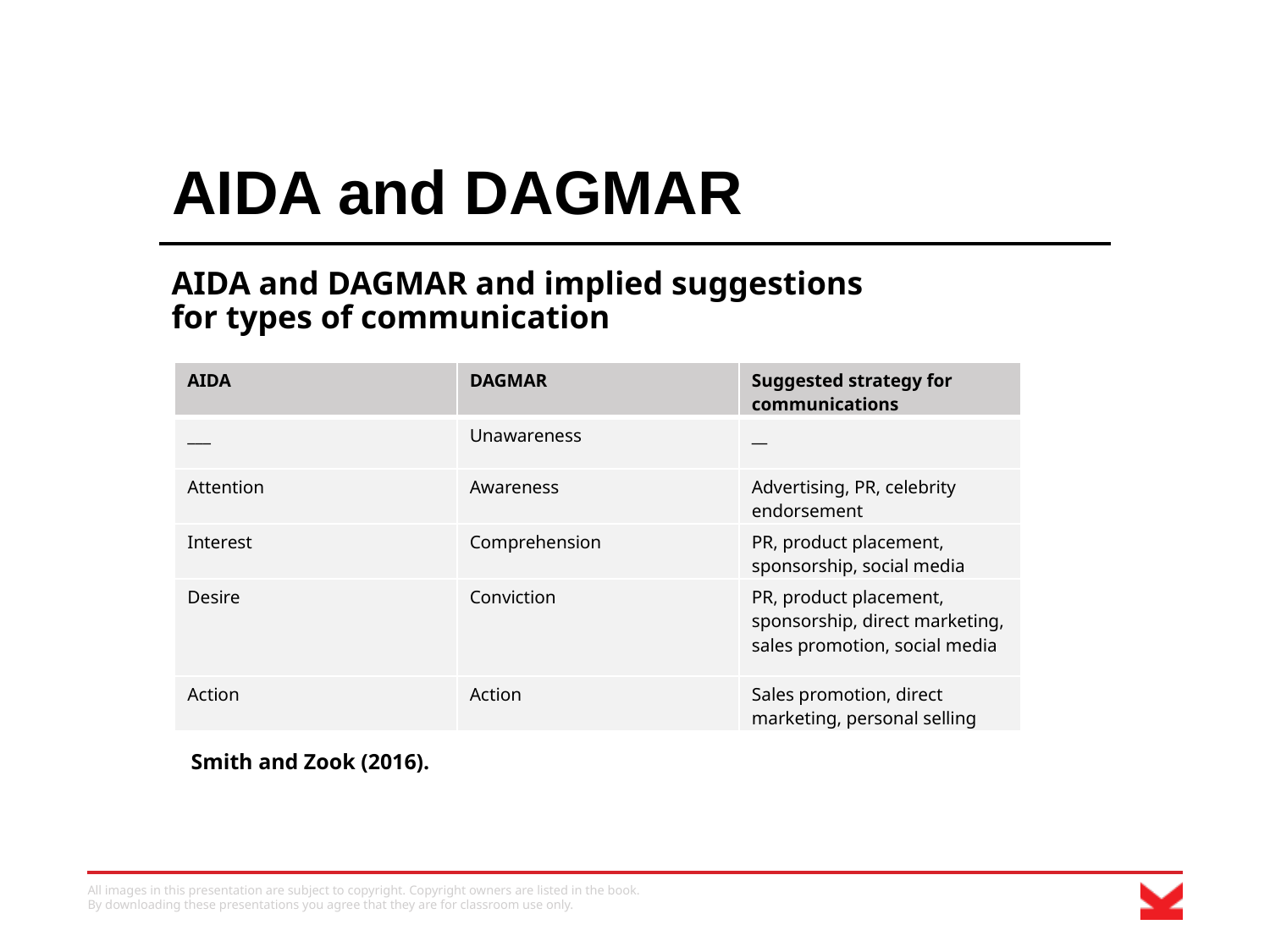

# AIDA and DAGMAR
AIDA and DAGMAR and implied suggestions
for types of communication
| AIDA | DAGMAR | Suggested strategy for communications |
| --- | --- | --- |
| \_\_\_ | Unawareness | \_\_ |
| Attention | Awareness | Advertising, PR, celebrity endorsement |
| Interest | Comprehension | PR, product placement, sponsorship, social media |
| Desire | Conviction | PR, product placement, sponsorship, direct marketing, sales promotion, social media |
| Action | Action | Sales promotion, direct marketing, personal selling |
Smith and Zook (2016).
All images in this presentation are subject to copyright. Copyright owners are listed in the book.
By downloading these presentations you agree that they are for classroom use only.